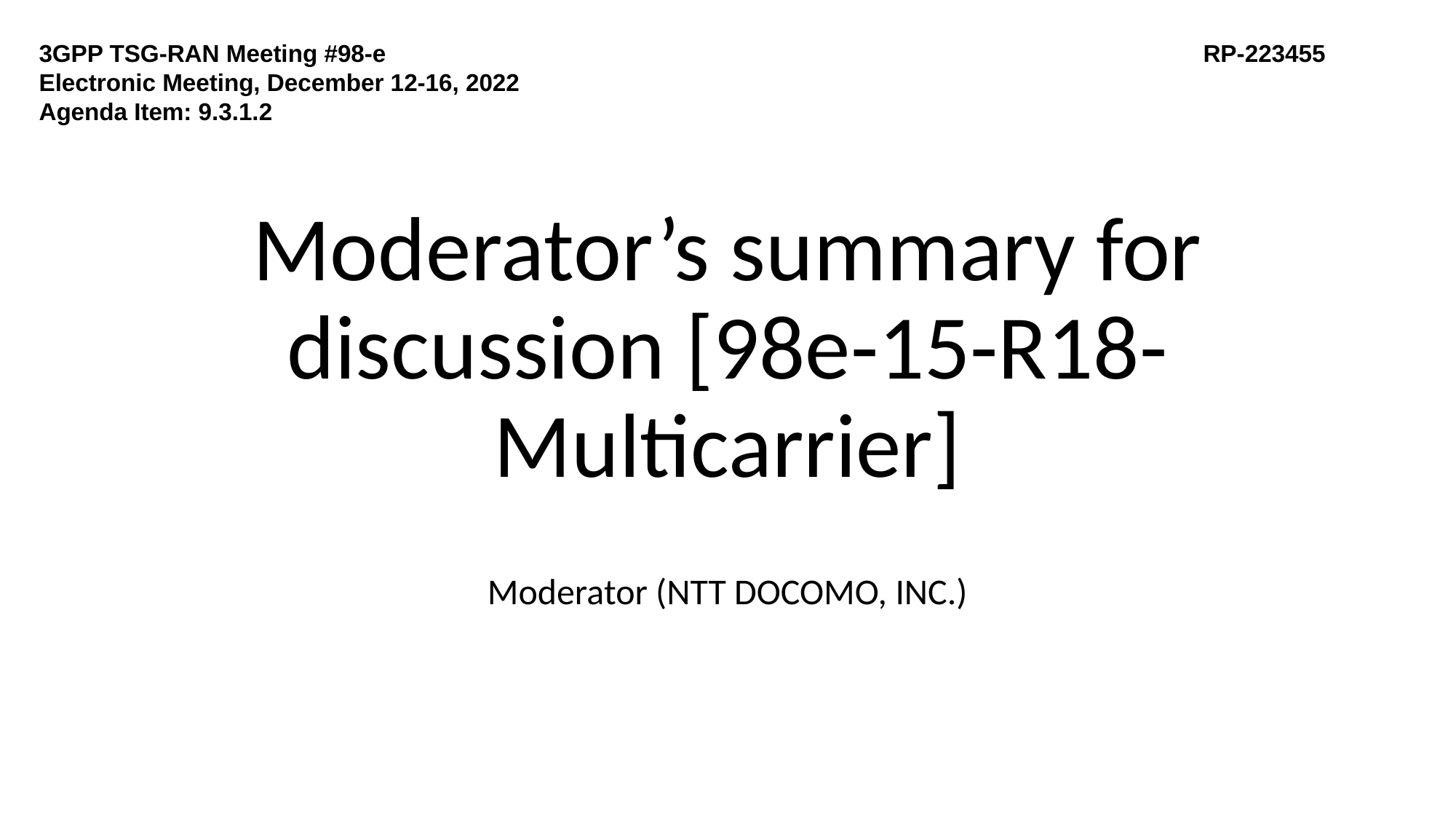

3GPP TSG-RAN Meeting #98-e
Electronic Meeting, December 12-16, 2022
Agenda Item: 9.3.1.2

 RP-223455
# Moderator’s summary for discussion [98e-15-R18-Multicarrier]
Moderator (NTT DOCOMO, INC.)